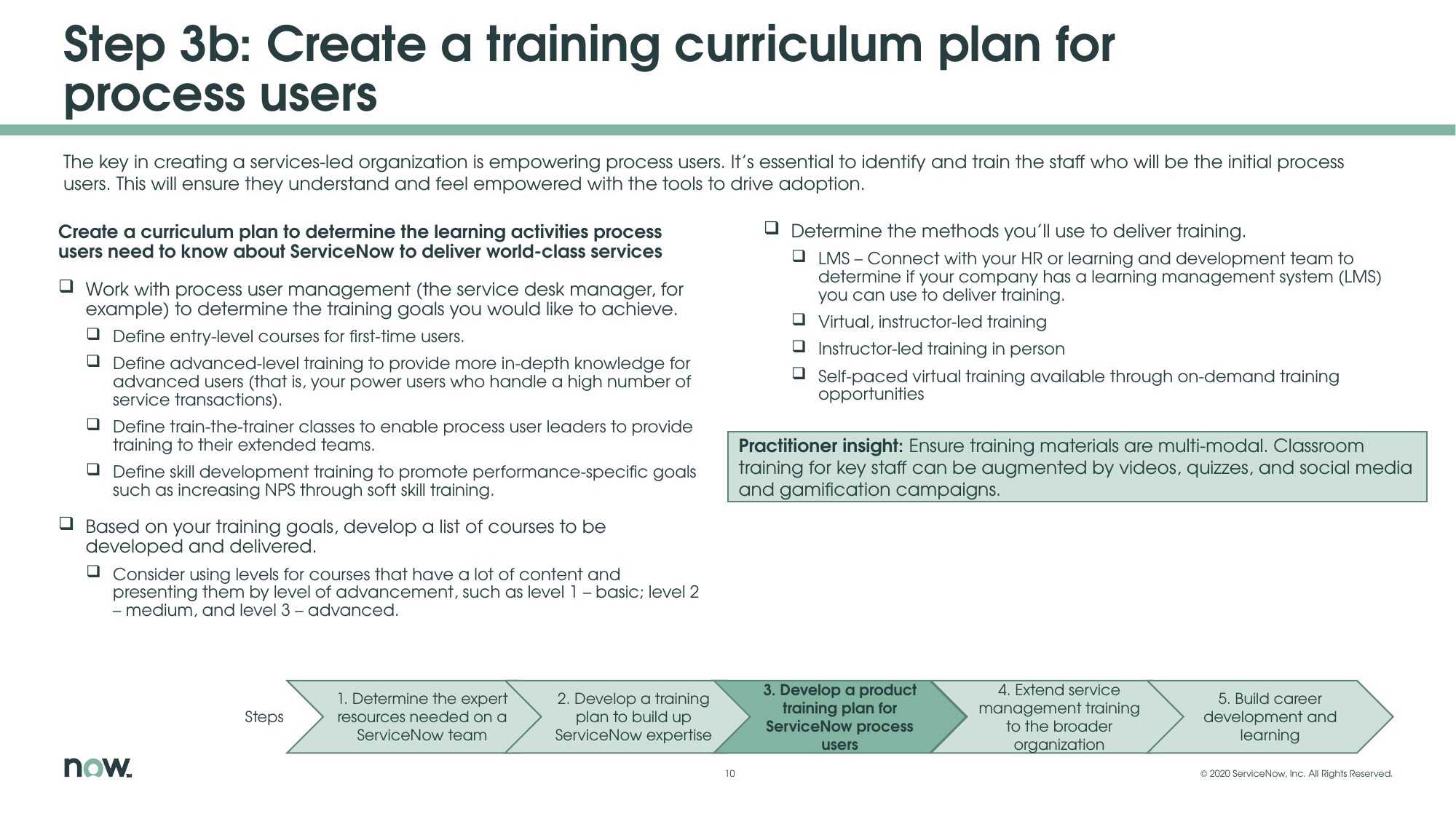

# Step 3b: Create a training curriculum plan for process users

The key in creating a services-led organization is empowering process users. It’s essential to identify and train the staff who will be the initial process users. This will ensure they understand and feel empowered with the tools to drive adoption.
Determine the methods you’ll use to deliver training.
LMS – Connect with your HR or learning and development team to determine if your company has a learning management system (LMS) you can use to deliver training.
Virtual, instructor-led training
Instructor-led training in person
Self-paced virtual training available through on-demand training opportunities

Create a curriculum plan to determine the learning activities process users need to know about ServiceNow to deliver world-class services
Work with process user management (the service desk manager, for example) to determine the training goals you would like to achieve.
Define entry-level courses for first-time users.
Define advanced-level training to provide more in-depth knowledge for advanced users (that is, your power users who handle a high number of service transactions).
Define train-the-trainer classes to enable process user leaders to provide training to their extended teams.
Define skill development training to promote performance-specific goals such as increasing NPS through soft skill training.
Based on your training goals, develop a list of courses to be developed and delivered.
Consider using levels for courses that have a lot of content and presenting them by level of advancement, such as level 1 – basic; level 2 – medium, and level 3 – advanced.
Practitioner insight: Ensure training materials are multi-modal. Classroom training for key staff can be augmented by videos, quizzes, and social media and gamification campaigns.

Steps
1. Determine the expert resources needed on a ServiceNow team
2. Develop a training plan to build up ServiceNow expertise
3. Develop a product training plan for ServiceNow process users
4. Extend service management training to the broader organization
5. Build career development and learning